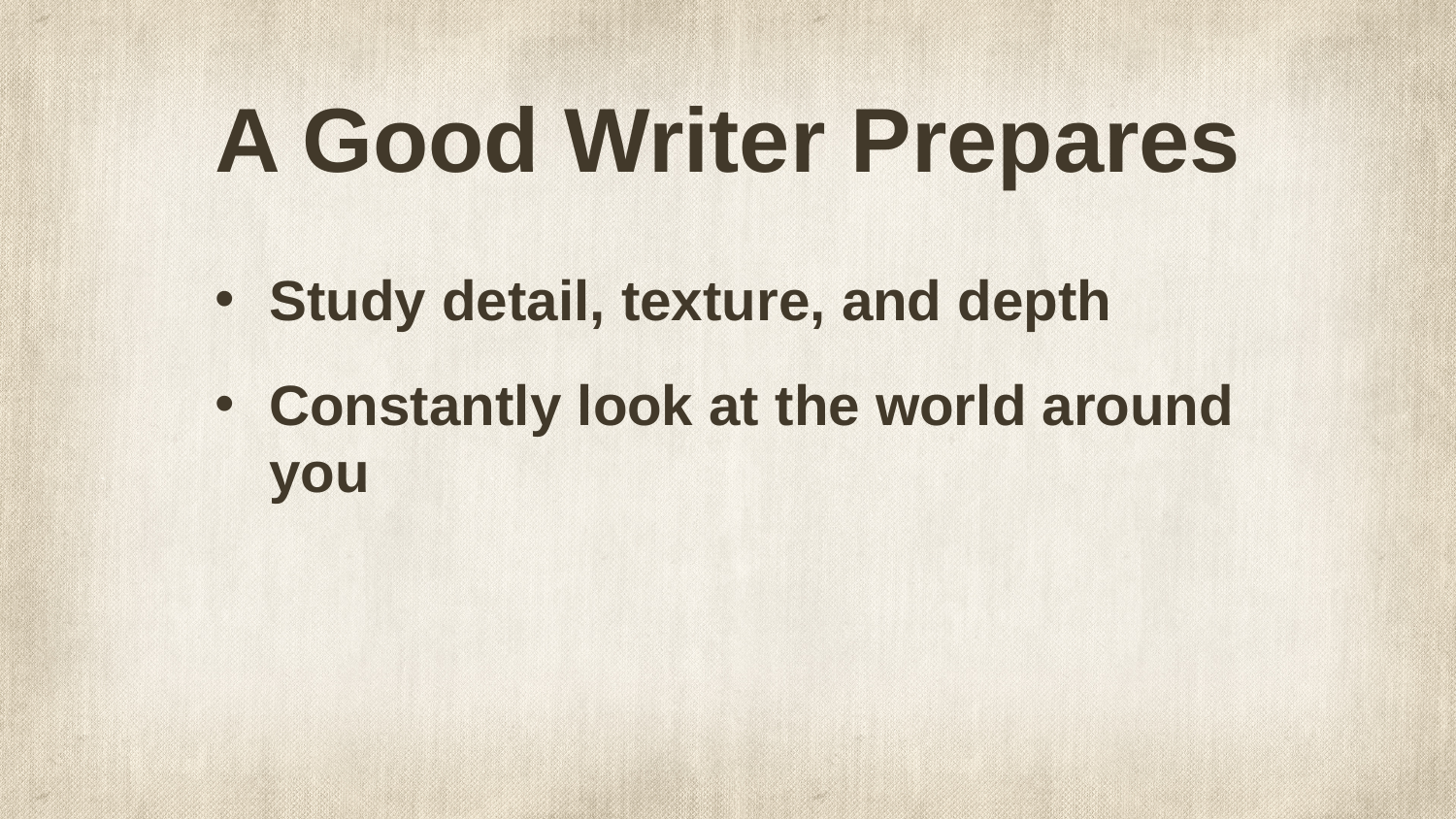

# A Good Writer Prepares
Study detail, texture, and depth
Constantly look at the world around you